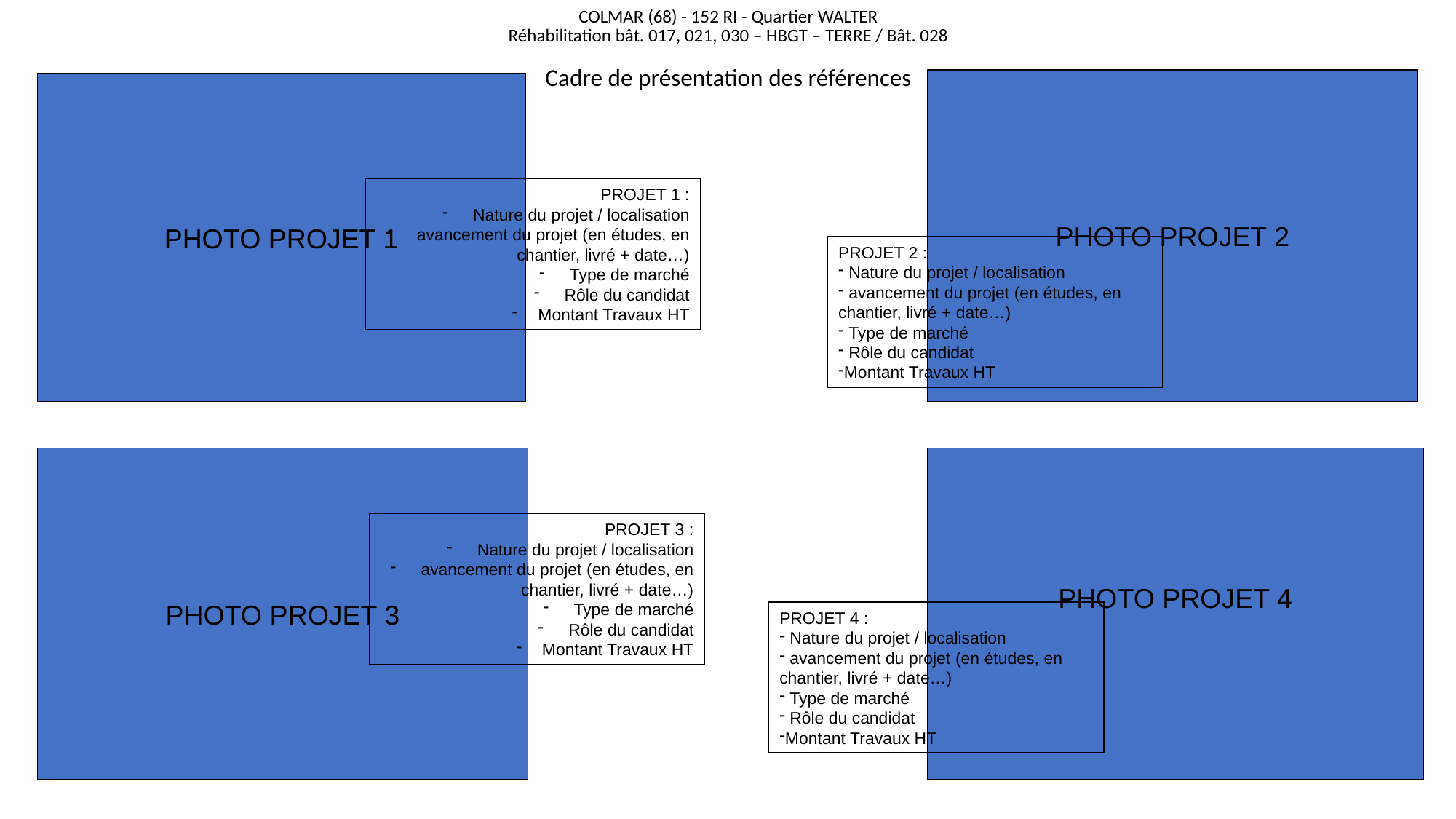

# COLMAR (68) - 152 RI - Quartier WALTER Réhabilitation bât. 017, 021, 030 – HBGT – TERRE / Bât. 028 Cadre de présentation des références
PHOTO PROJET 2
PHOTO PROJET 1
PROJET 1 :
 Nature du projet / localisation
 avancement du projet (en études, en chantier, livré + date…)
 Type de marché
 Rôle du candidat
Montant Travaux HT
PROJET 2 :
 Nature du projet / localisation
 avancement du projet (en études, en chantier, livré + date…)
 Type de marché
 Rôle du candidat
Montant Travaux HT
PHOTO PROJET 4

PHOTO PROJET 3
PROJET 3 :
 Nature du projet / localisation
 avancement du projet (en études, en chantier, livré + date…)
 Type de marché
 Rôle du candidat
Montant Travaux HT
PROJET 4 :
 Nature du projet / localisation
 avancement du projet (en études, en chantier, livré + date…)
 Type de marché
 Rôle du candidat
Montant Travaux HT